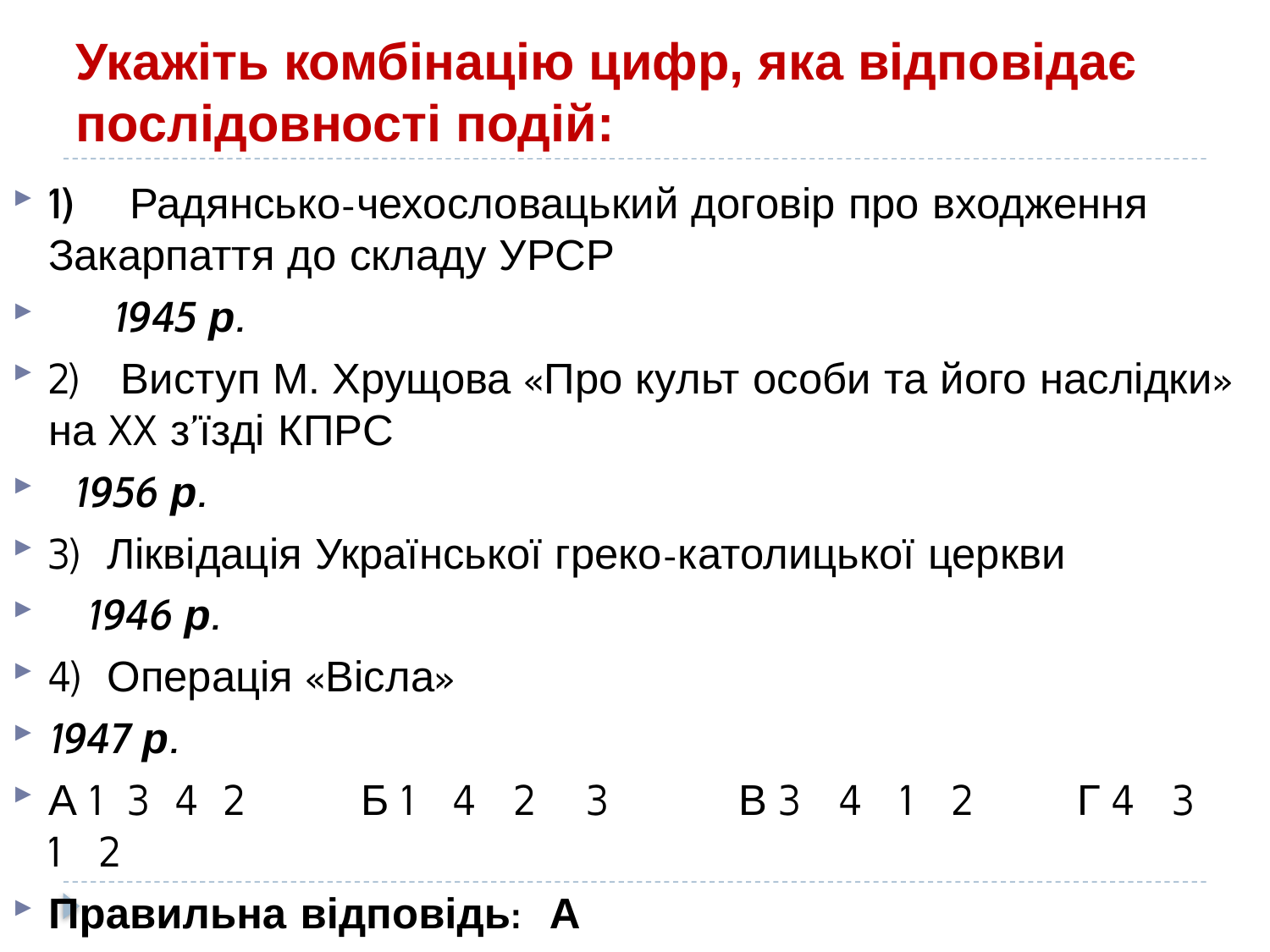

# Укажіть комбінацію цифр, яка відповідає послідовності подій:
1)    Радянсько-чехословацький договір про входження Закарпаття до складу УРСР
     1945 р.
2)   Виступ М. Хрущова «Про культ особи та його наслідки» на XX з’їзді КПРС
  1956 р.
3)  Ліквідація Української греко-католицької церкви
   1946 р.
4)  Операція «Вісла»
1947 р.
А 1  3  4  2         Б 1   4   2    3          В 3   4   1   2        Г 4   3   1   2
Правильна відповідь:  А